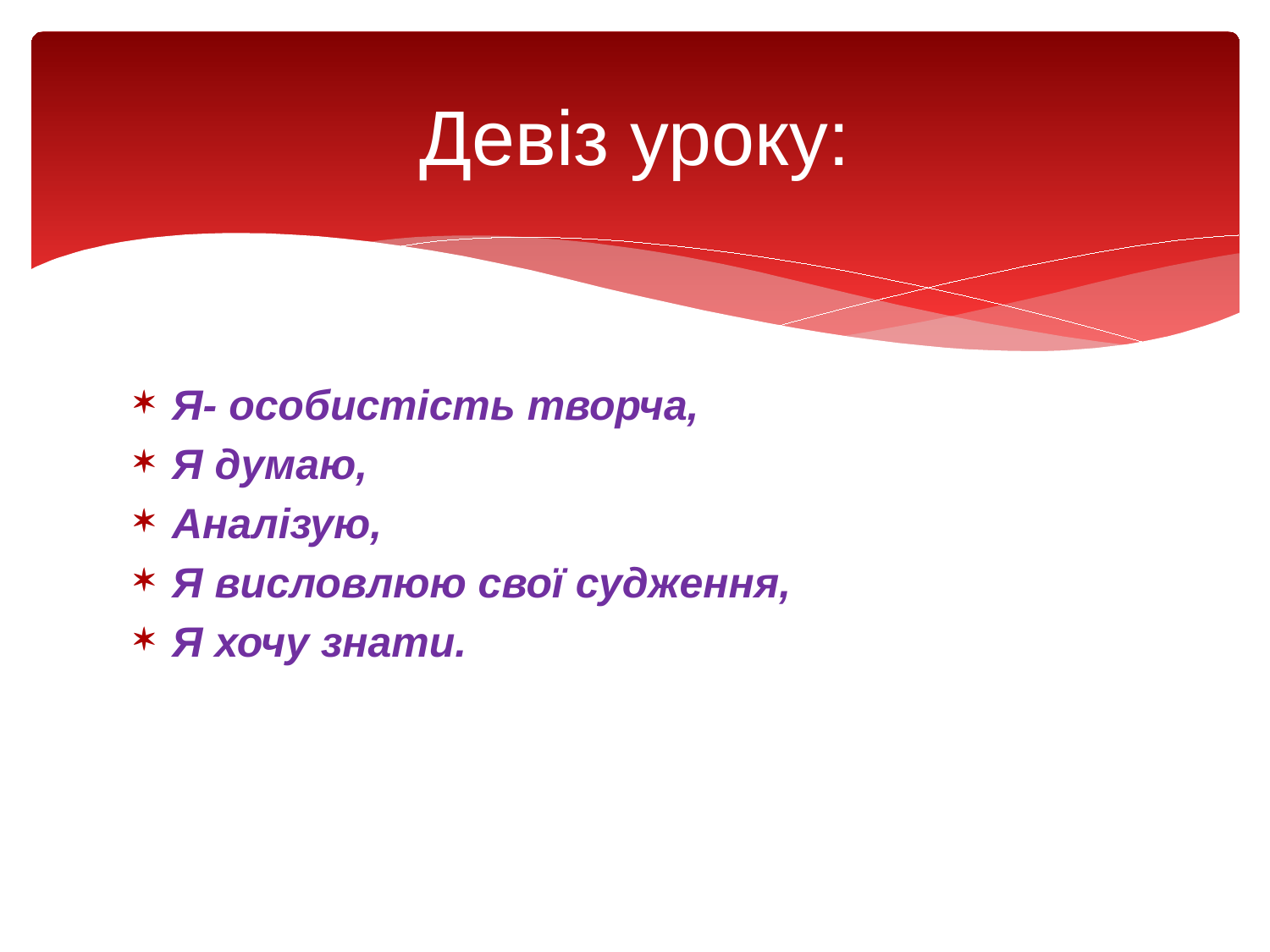

# Девіз уроку:
Я- особистість творча,
Я думаю,
Аналізую,
Я висловлюю свої судження,
Я хочу знати.